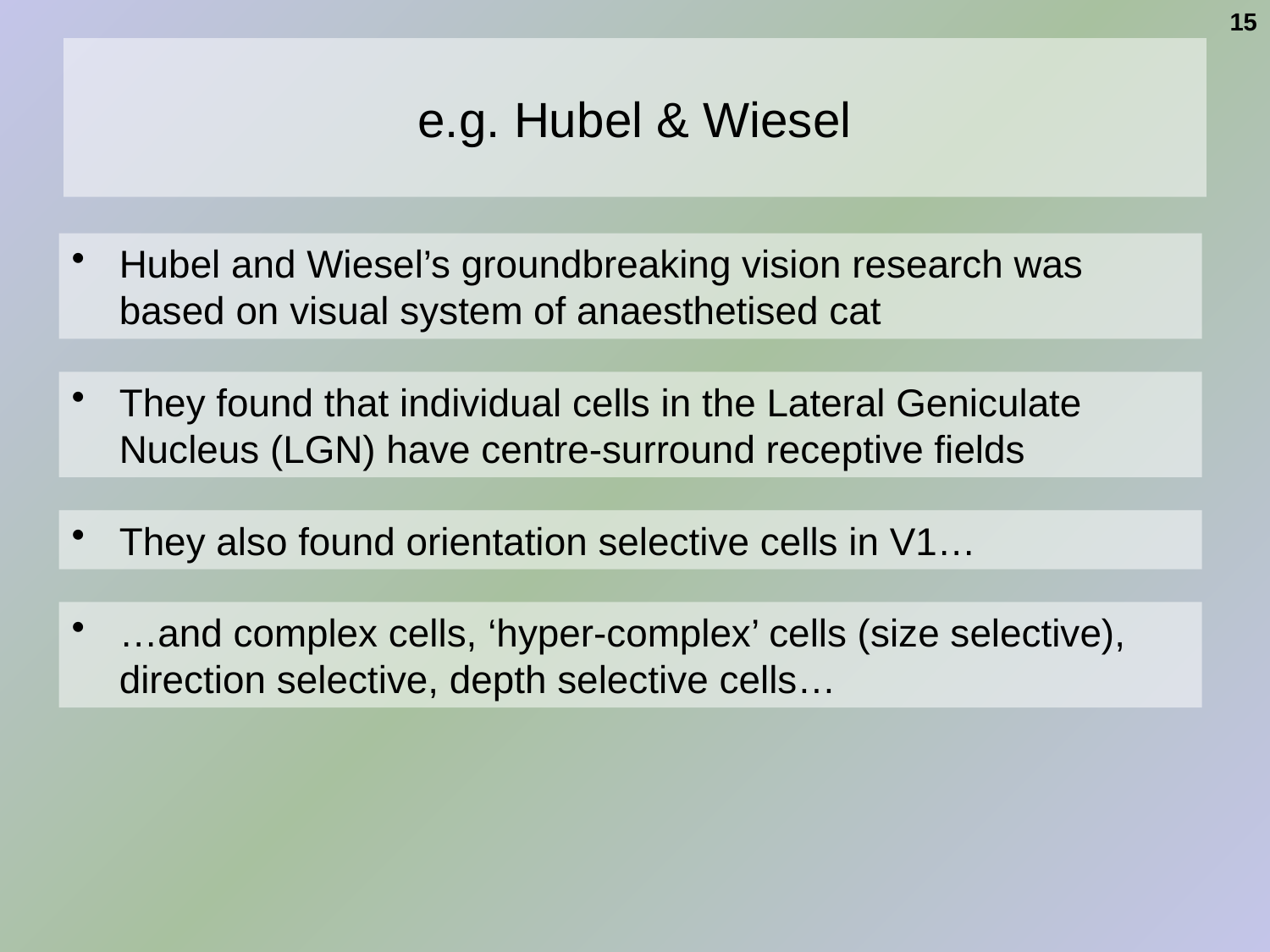

15
# e.g. Hubel & Wiesel
Hubel and Wiesel’s groundbreaking vision research was based on visual system of anaesthetised cat
They found that individual cells in the Lateral Geniculate Nucleus (LGN) have centre-surround receptive fields
They also found orientation selective cells in V1…
…and complex cells, ‘hyper-complex’ cells (size selective), direction selective, depth selective cells…